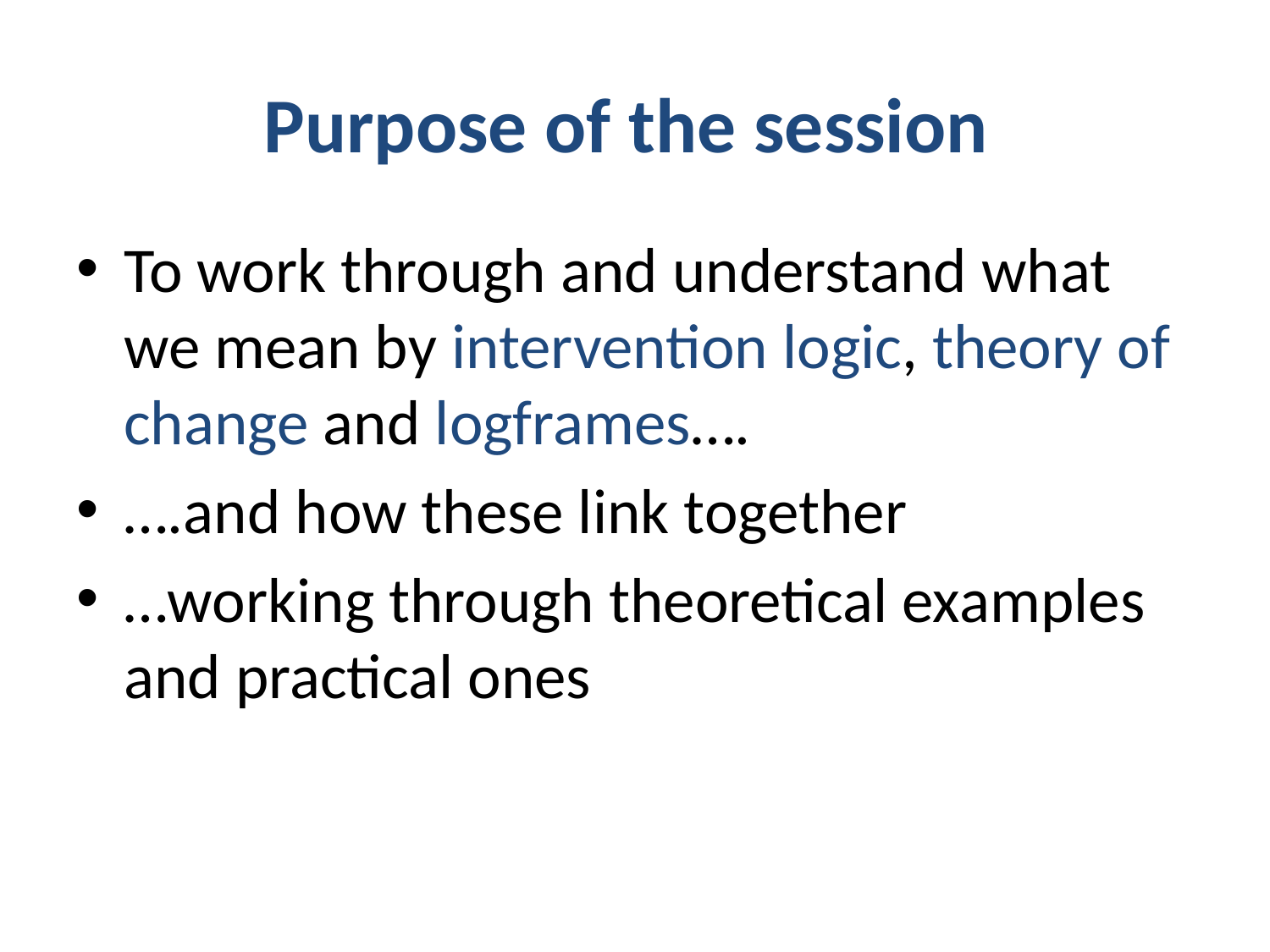

# Purpose of the session
To work through and understand what we mean by intervention logic, theory of change and logframes….
….and how these link together
…working through theoretical examples and practical ones